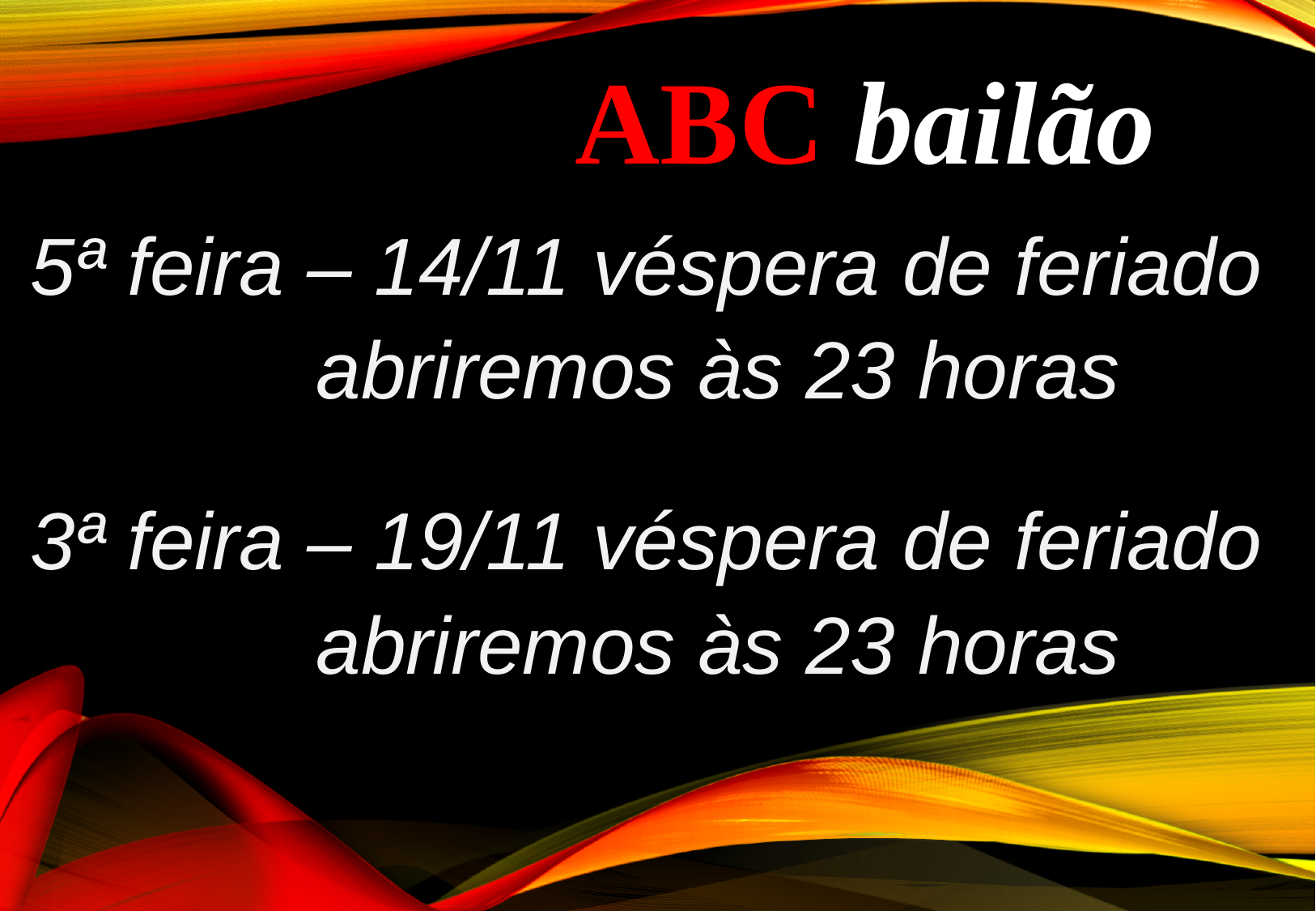

ABC bailão
5ª feira – 14/11 véspera de feriado 	abriremos às 23 horas
3ª feira – 19/11 véspera de feriado 	abriremos às 23 horas